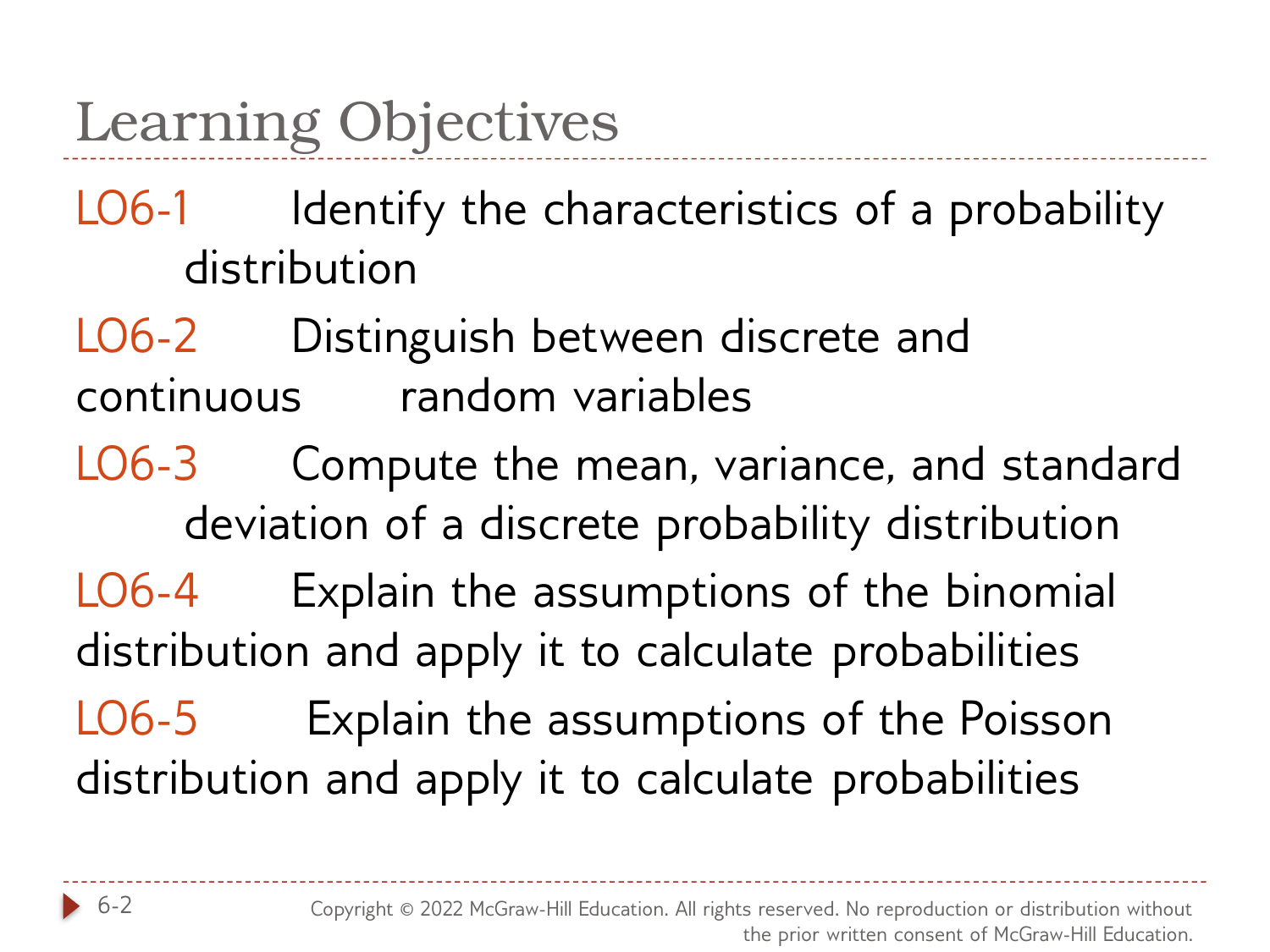

# Learning Objectives
LO6-1	Identify the characteristics of a probability 	distribution
LO6-2	Distinguish between discrete and continuous 	random variables
LO6-3	Compute the mean, variance, and standard 	deviation of a discrete probability distribution
LO6-4	Explain the assumptions of the binomial 	distribution and apply it to calculate 	probabilities
LO6-5	 Explain the assumptions of the Poisson 	distribution and apply it to calculate 	probabilities
6-2
Copyright © 2022 McGraw-Hill Education. All rights reserved. No reproduction or distribution without the prior written consent of McGraw-Hill Education.